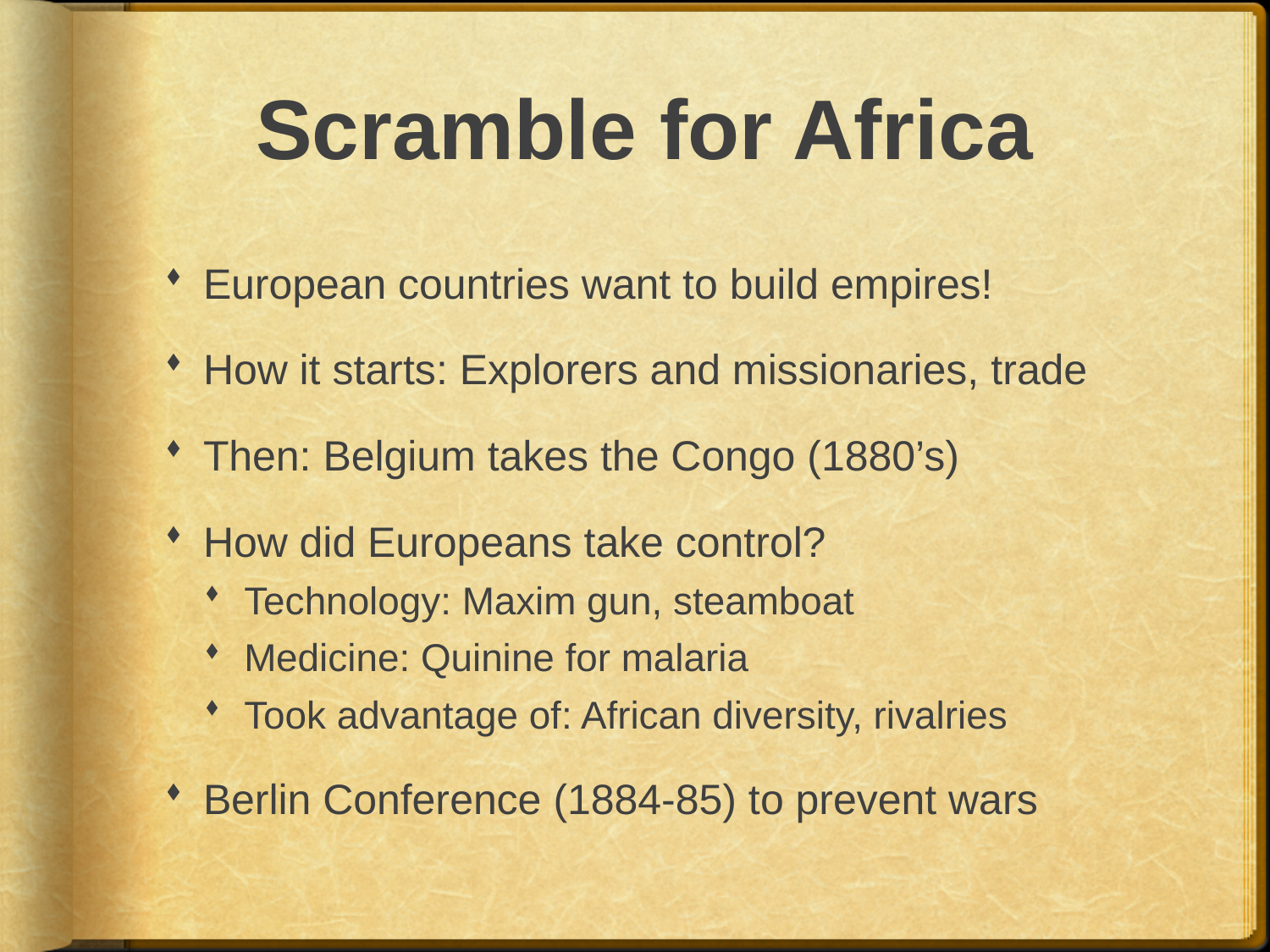

# Scramble for Africa
European countries want to build empires!
How it starts: Explorers and missionaries, trade
Then: Belgium takes the Congo (1880’s)
How did Europeans take control?
Technology: Maxim gun, steamboat
Medicine: Quinine for malaria
Took advantage of: African diversity, rivalries
Berlin Conference (1884-85) to prevent wars